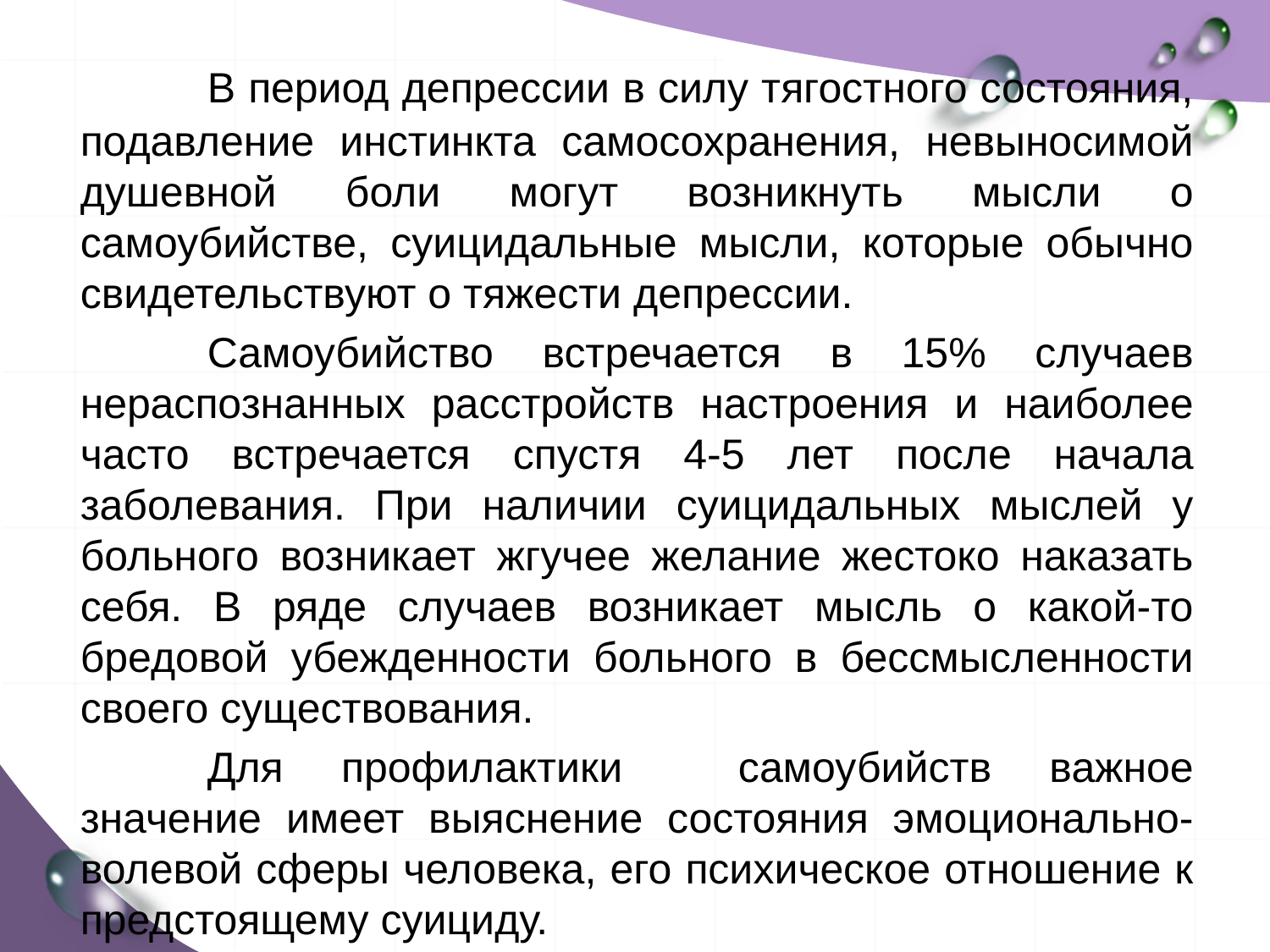

В период депрессии в силу тягостного состояния, подавление инстинкта самосохранения, невыносимой душевной боли могут возникнуть мысли о самоубийстве, суицидальные мысли, которые обычно свидетельствуют о тяжести депрессии.
		Самоубийство встречается в 15% случаев нераспознанных расстройств настроения и наиболее часто встречается спустя 4-5 лет после начала заболевания. При наличии суицидальных мыслей у больного возникает жгучее желание жестоко наказать себя. В ряде случаев возникает мысль о какой-то бредовой убежденности больного в бессмысленности своего существования.
		Для профилактики  самоубийств важное значение имеет выяснение состояния эмоционально-волевой сферы человека, его психическое отношение к предстоящему суициду.